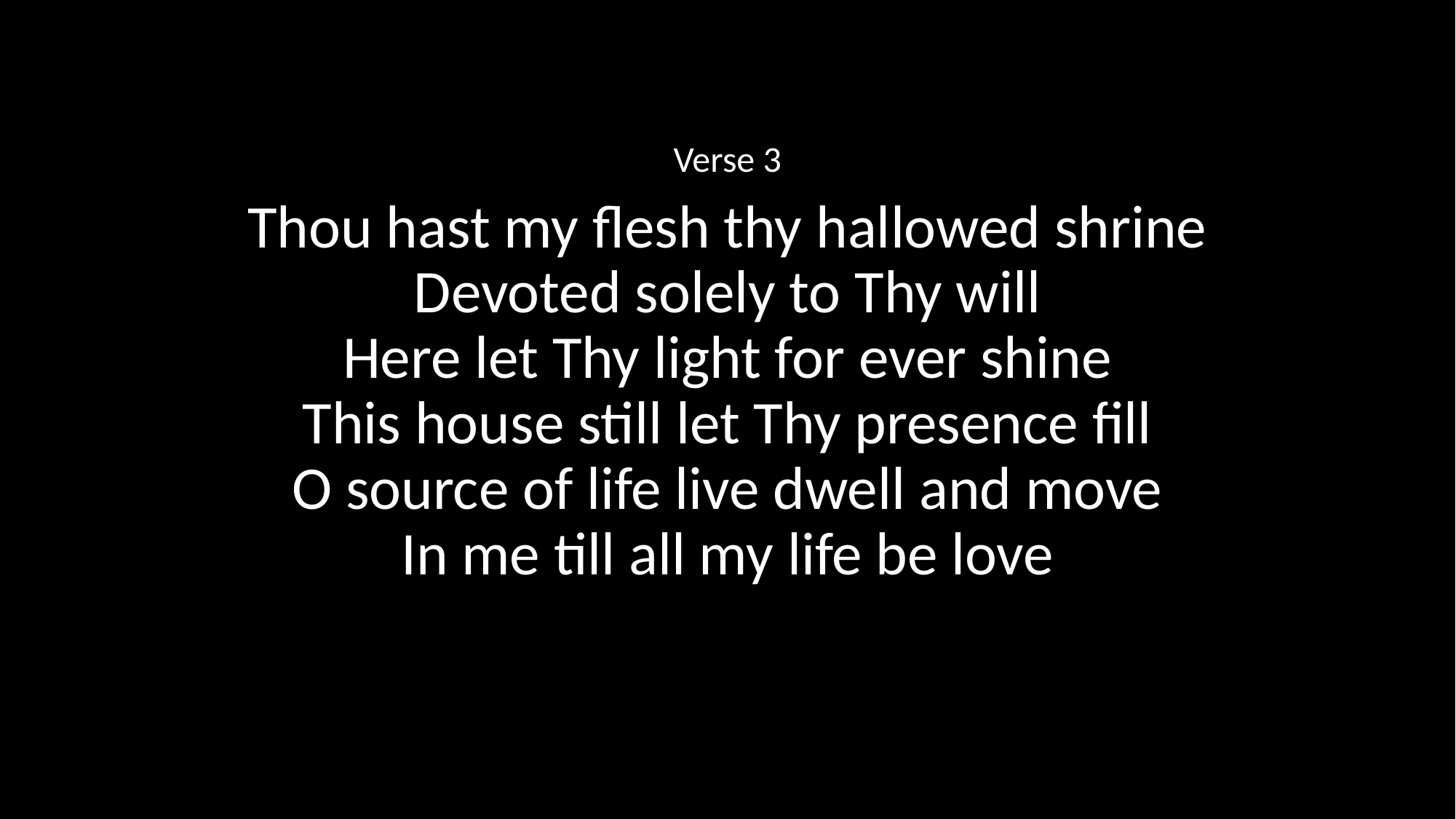

Verse 3
Thou hast my flesh thy hallowed shrine
Devoted solely to Thy will
Here let Thy light for ever shine
This house still let Thy presence fill
O source of life live dwell and move
In me till all my life be love